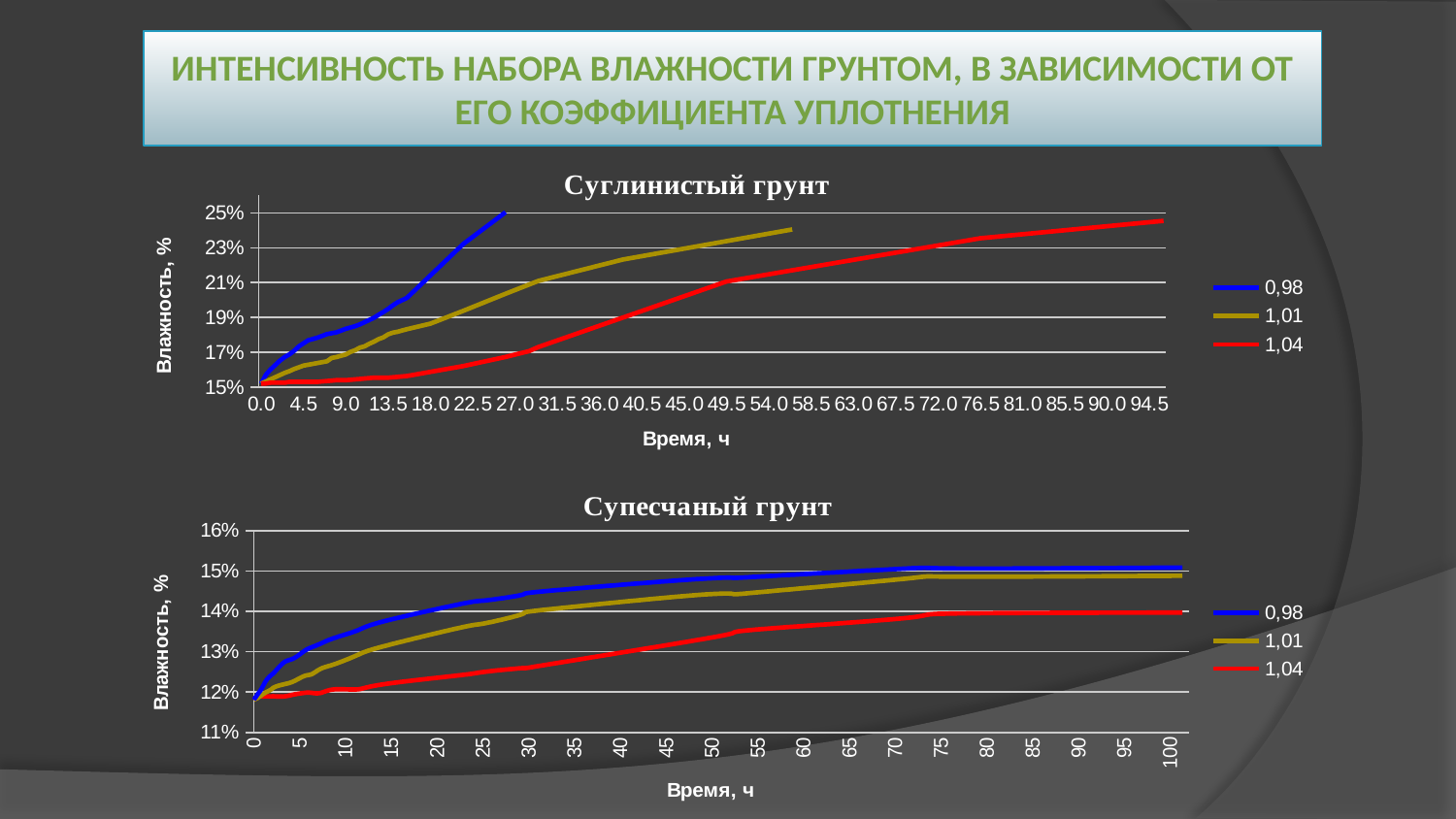

# Интенсивность набора влажности грунтом, в зависимости от его коэффициента уплотнения

### Chart: Суглинистый грунт

| Category |  |  |  |
|---|---|---|---|
| 0 | 0.15205271160669 | 0.15205109309751902 | 0.152106641275887 |
| 0.5 | 0.15712113532691302 | 0.15327929255711106 | 0.152106641275887 |
| 1 | 0.160162189559047 | 0.15450749201670405 | 0.152582718400381 |
| 1.5 | 0.162696401419159 | 0.15573569147629607 | 0.152582718400381 |
| 2 | 0.16523061327927 | 0.15696389093588803 | 0.152582718400381 |
| 2.5 | 0.16725798276735904 | 0.15819209039548005 | 0.152582718400381 |
| 3 | 0.16877850988342602 | 0.15917464996315397 | 0.15305879552487503 |
| 3.5 | 0.17080587937151498 | 0.16040284942274602 | 0.15305879552487503 |
| 4 | 0.17334009123162702 | 0.16138540899042003 | 0.15305879552487503 |
| 4.5 | 0.17511403953370502 | 0.16236796855809402 | 0.15305879552487503 |
| 5 | 0.17688798783578302 | 0.16285924834193102 | 0.15305879552487503 |
| 5.5 | 0.17764825139381601 | 0.16335052812576797 | 0.15305879552487503 |
| 6 | 0.17840851495185 | 0.16384180790960398 | 0.15305879552487503 |
| 6.5 | 0.17942219969589504 | 0.16433308769344102 | 0.15329683408712308 |
| 7 | 0.18043588443993905 | 0.16482436747727802 | 0.15353487264936902 |
| 7.5 | 0.18094272681196105 | 0.16678948661262605 | 0.153772911211616 |
| 8 | 0.18144956918398403 | 0.16728076639646303 | 0.15401094977386304 |
| 8.5 | 0.18246325392802804 | 0.16801768607221804 | 0.15401094977386304 |
| 9 | 0.18347693867207304 | 0.16875460574797302 | 0.15401094977386304 |
| 9.5 | 0.18423720223010603 | 0.17022844509948404 | 0.15424898833611006 |
| 10 | 0.18499746578814005 | 0.17121100466715802 | 0.15448702689835803 |
| 10.5 | 0.18601115053218406 | 0.172684844018669 | 0.15472506546060502 |
| 11 | 0.18727825646224006 | 0.17342176369442402 | 0.15496310402285204 |
| 11.5 | 0.18854536239229708 | 0.17489560304593502 | 0.15520114258509907 |
| 12 | 0.18981246832235205 | 0.176123802505527 | 0.1554391811473471 |
| 12.5 | 0.19158641662443002 | 0.17759764185703805 | 0.1554391811473471 |
| 13 | 0.19310694374049703 | 0.178580201424711 | 0.1554391811473471 |
| 13.5 | 0.194880892042575 | 0.18029968066814003 | 0.1554391811473471 |
| 14 | 0.19690826153066404 | 0.18128224023581402 | 0.155677219709593 |
| 14.5 | 0.198682209832742 | 0.18177352001965097 | 0.15591525827184005 |
| 15 | 0.19994931576279806 | 0.18251043969540706 | 0.15615329683408702 |
| 15.5 | 0.20121642169285403 | 0.18324735937116207 | 0.15639133539633407 |
| 16 | None | None | None |
| 16.5 | None | None | None |
| 17 | None | None | None |
| 17.5 | None | None | None |
| 18 | None | 0.18644067796610203 | None |
| 18.5 | None | None | None |
| 19 | None | None | None |
| 19.5 | None | None | None |
| 20 | None | None | None |
| 20.5 | None | None | None |
| 21 | None | None | None |
| 21.5 | 0.232133806386214 | 0.19380987472365496 | 0.16210426089026403 |
| 22 | None | None | None |
| 22.5 | None | None | None |
| 23 | None | None | None |
| 23.5 | None | None | None |
| 24 | None | None | None |
| 24.5 | None | None | None |
| 25 | None | None | None |
| 25.5 | None | None | None |
| 26 | 0.2503801317790181 | 0.20363547040039304 | 0.1673411092597 |
| 26.5 | None | None | None |
| 27 | None | None | None |
| 27.5 | None | None | None |
| 28 | None | None | None |
| 28.5 | None | None | 0.17067364913115898 |
| 29 | None | None | None |
| 29.5 | None | 0.21100466715794602 | 0.17305403475363001 |
| 30 | None | None | None |
| 30.5 | None | None | None |
| 31 | None | None | None |
| 31.5 | None | None | None |
| 32 | None | None | None |
| 32.5 | None | None | None |
| 33 | None | None | None |
| 33.5 | None | None | None |
| 34 | None | None | None |
| 34.5 | None | None | None |
| 35 | None | None | None |
| 35.5 | None | None | None |
| 36 | None | None | None |
| 36.5 | None | None | None |
| 37 | None | None | None |
| 37.5 | None | None | None |
| 38 | None | None | None |
| 38.5 | None | 0.223286661753869 | None |
| 39 | None | None | None |
| 39.5 | None | None | None |
| 40 | None | None | None |
| 40.5 | None | None | None |
| 41 | None | None | None |
| 41.5 | None | None | None |
| 42 | None | None | None |
| 42.5 | None | None | None |
| 43 | None | None | None |
| 43.5 | None | None | None |
| 44 | None | None | None |
| 44.5 | None | None | None |
| 45 | None | None | None |
| 45.5 | None | None | None |
| 46 | None | None | None |
| 46.5 | None | None | None |
| 47 | None | None | None |
| 47.5 | None | None | None |
| 48 | None | None | None |
| 48.5 | None | None | None |
| 49 | None | None | None |
| 49.5 | None | None | 0.210664127588669 |
| 50 | None | None | None |
| 50.5 | None | None | None |
| 51 | None | None | None |
| 51.5 | None | None | None |
| 52 | None | None | None |
| 52.5 | None | None | None |
| 53 | None | None | None |
| 53.5 | None | None | None |
| 54 | None | None | None |
| 54.5 | None | None | None |
| 55 | None | None | None |
| 55.5 | None | None | None |
| 56 | None | None | None |
| 56.5 | None | 0.24048145418816005 | None |
| 57 | None | None | None |
| 57.5 | None | None | None |
| 58 | None | None | None |
| 58.5 | None | None | None |
| 59 | None | None | None |
| 59.5 | None | None | None |
| 60 | None | None | None |
| 60.5 | None | None | None |
| 61 | None | None | None |
| 61.5 | None | None | None |
| 62 | None | None | None |
| 62.5 | None | None | None |
| 63 | None | None | None |
| 63.5 | None | None | None |
| 64 | None | None | None |
| 64.5 | None | None | None |
| 65 | None | None | None |
| 65.5 | None | None | None |
| 66 | None | None | None |
| 66.5 | None | None | None |
| 67 | None | None | None |
| 67.5 | None | None | None |
| 68 | None | None | None |
| 68.5 | None | None | None |
| 69 | None | None | None |
| 69.5 | None | None | None |
| 70 | None | None | None |
| 70.5 | None | None | None |
| 71 | None | None | None |
| 71.5 | None | None | None |
| 72 | None | None | None |
| 72.5 | None | None | None |
| 73 | None | None | None |
| 73.5 | None | None | None |
| 74 | None | None | None |
| 74.5 | None | None | None |
| 75 | None | None | None |
| 75.5 | None | None | None |
| 76 | None | None | None |
| 76.5 | None | None | 0.23542013806236606 |
| 77 | None | None | None |
| 77.5 | None | None | None |
| 78 | None | None | None |
| 78.5 | None | None | None |
| 79 | None | None | None |
| 79.5 | None | None | None |
| 80 | None | None | None |
| 80.5 | None | None | None |
| 81 | None | None | None |
| 81.5 | None | None | None |
| 82 | None | None | None |
| 82.5 | None | None | None |
| 83 | None | None | None |
| 83.5 | None | None | None |
| 84 | None | None | None |
| 84.5 | None | None | None |
| 85 | None | None | None |
| 85.5 | None | None | None |
| 86 | None | None | None |
| 86.5 | None | None | None |
| 87 | None | None | None |
| 87.5 | None | None | None |
| 88 | None | None | None |
| 88.5 | None | None | None |
| 89 | None | None | None |
| 89.5 | None | None | None |
| 90 | None | None | None |
| 90.5 | None | None | None |
| 91 | None | None | None |
| 91.5 | None | None | None |
| 92 | None | None | None |
| 92.5 | None | None | None |
| 93 | None | None | None |
| 93.5 | None | None | None |
| 94 | None | None | None |
| 94.5 | None | None | None |
| 95 | None | None | None |
| 95.5 | None | None | None |
| 96 | None | None | 0.24541775767674404 |

### Chart: Супесчаный грунт

| Category |  |  |  |
|---|---|---|---|